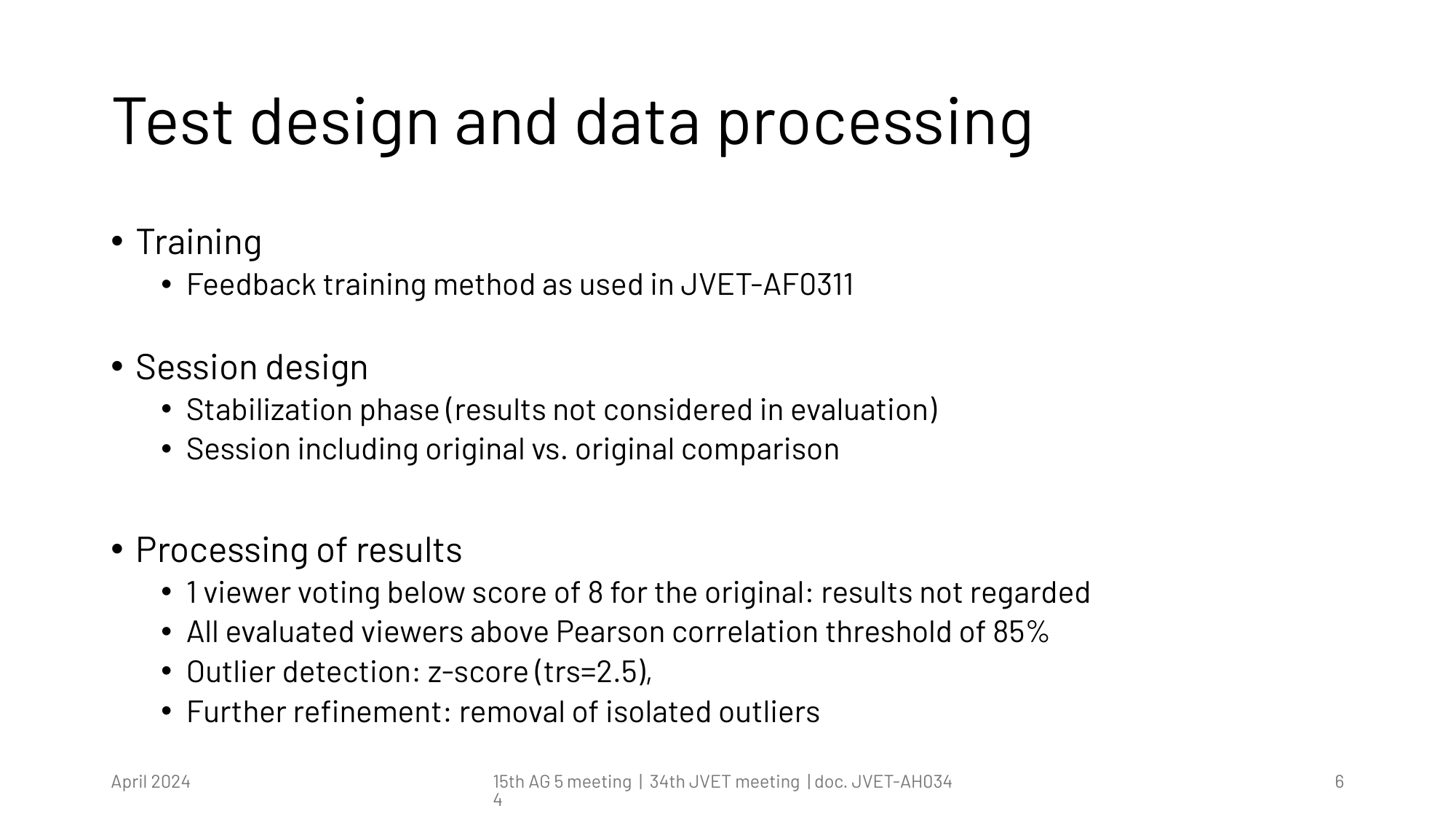

# Test design and data processing
Training
Feedback training method as used in JVET-AF0311
Session design
Stabilization phase (results not considered in evaluation)
Session including original vs. original comparison

Processing of results
1 viewer voting below score of 8 for the original: results not regarded
All evaluated viewers above Pearson correlation threshold of 85%
Outlier detection: z-score (trs=2.5),
Further refinement: removal of isolated outliers
April 2024
15th AG 5 meeting  |  34th JVET meeting  | doc. JVET-AH0344
6